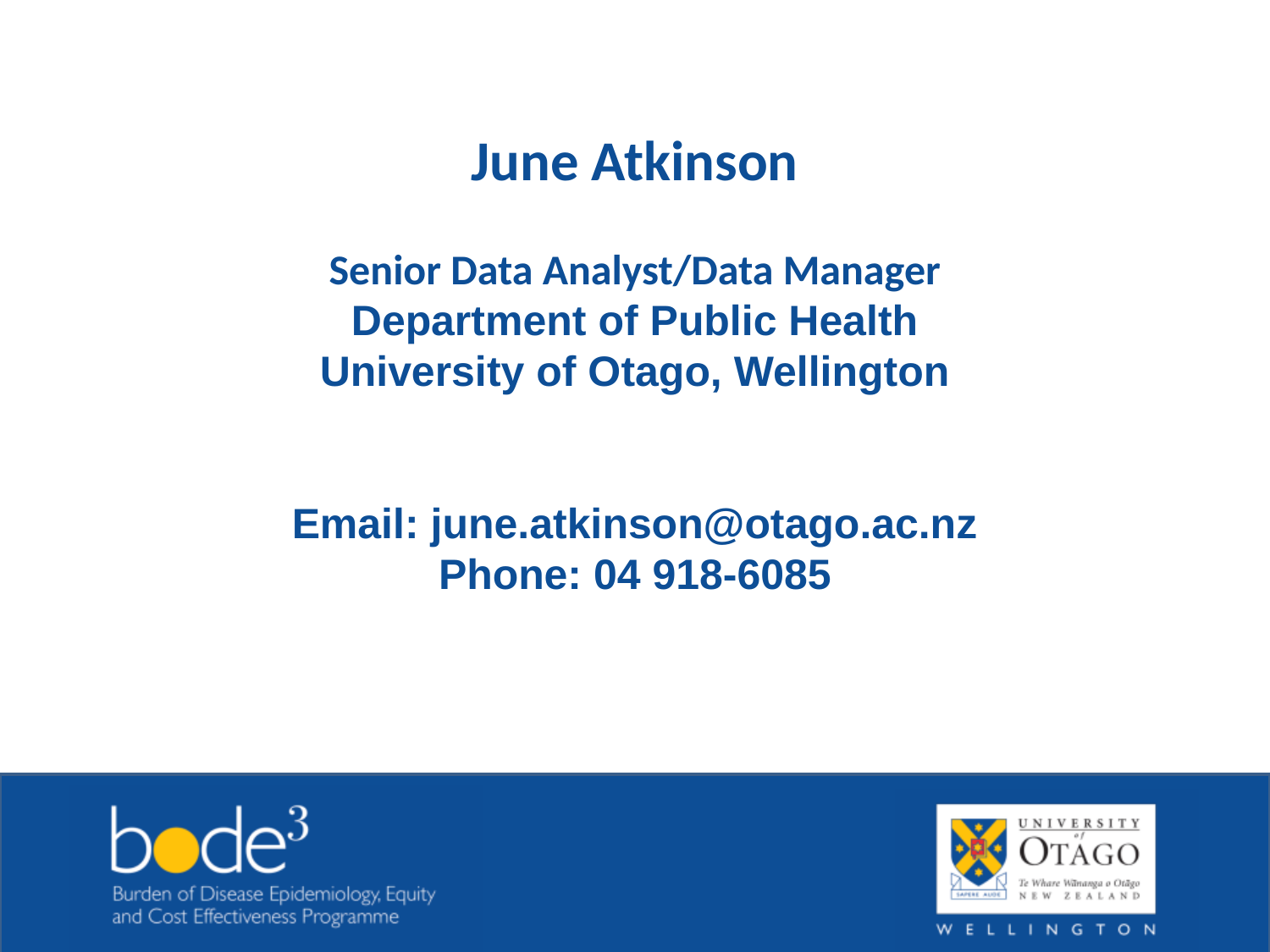

# June Atkinson Senior Data Analyst/Data Manager Department of Public Health University of Otago, Wellington Email: june.atkinson@otago.ac.nz Phone: 04 918-6085